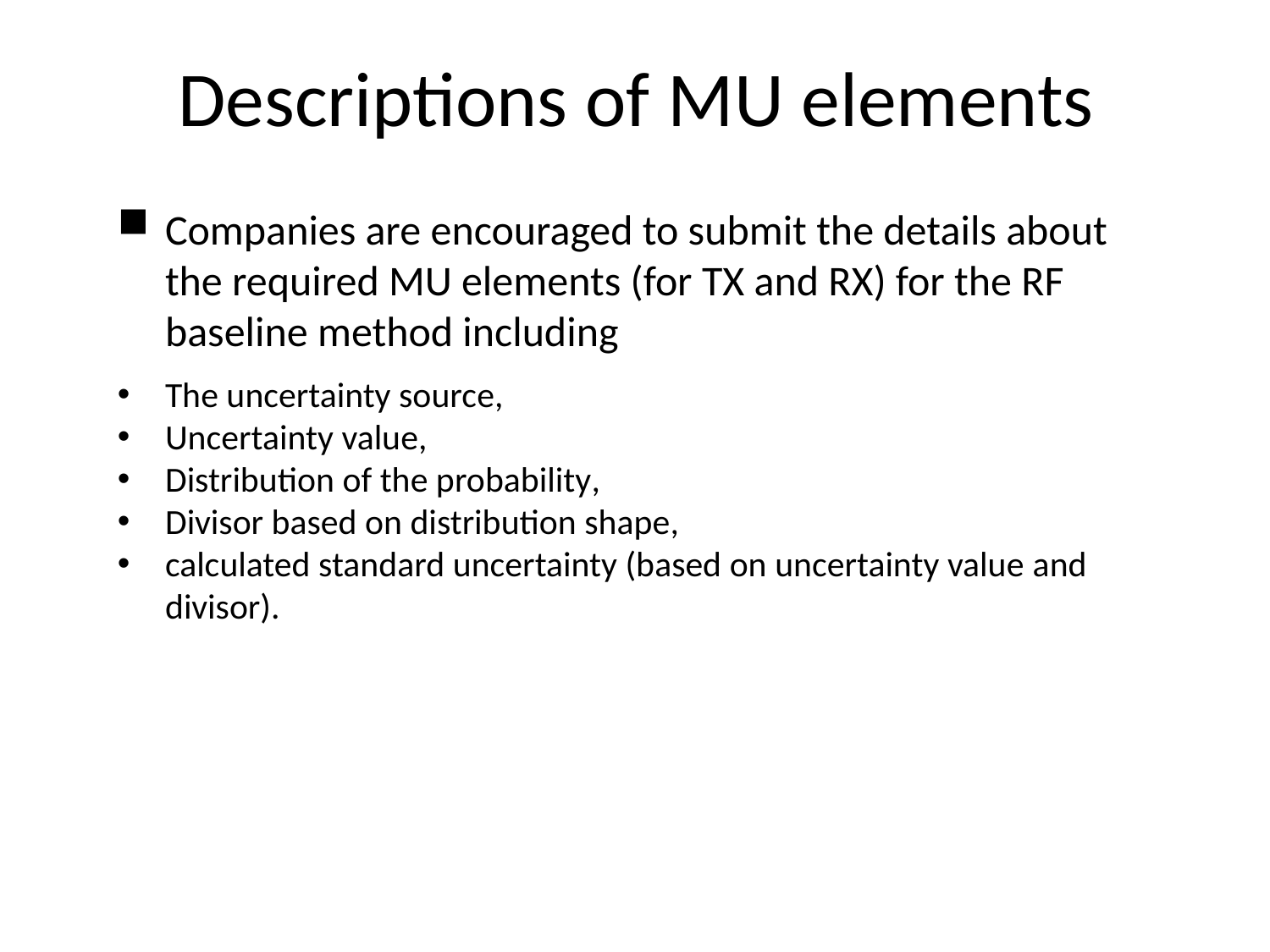

# Descriptions of MU elements
Companies are encouraged to submit the details about the required MU elements (for TX and RX) for the RF baseline method including
The uncertainty source,
Uncertainty value,
Distribution of the probability,
Divisor based on distribution shape,
calculated standard uncertainty (based on uncertainty value and divisor).